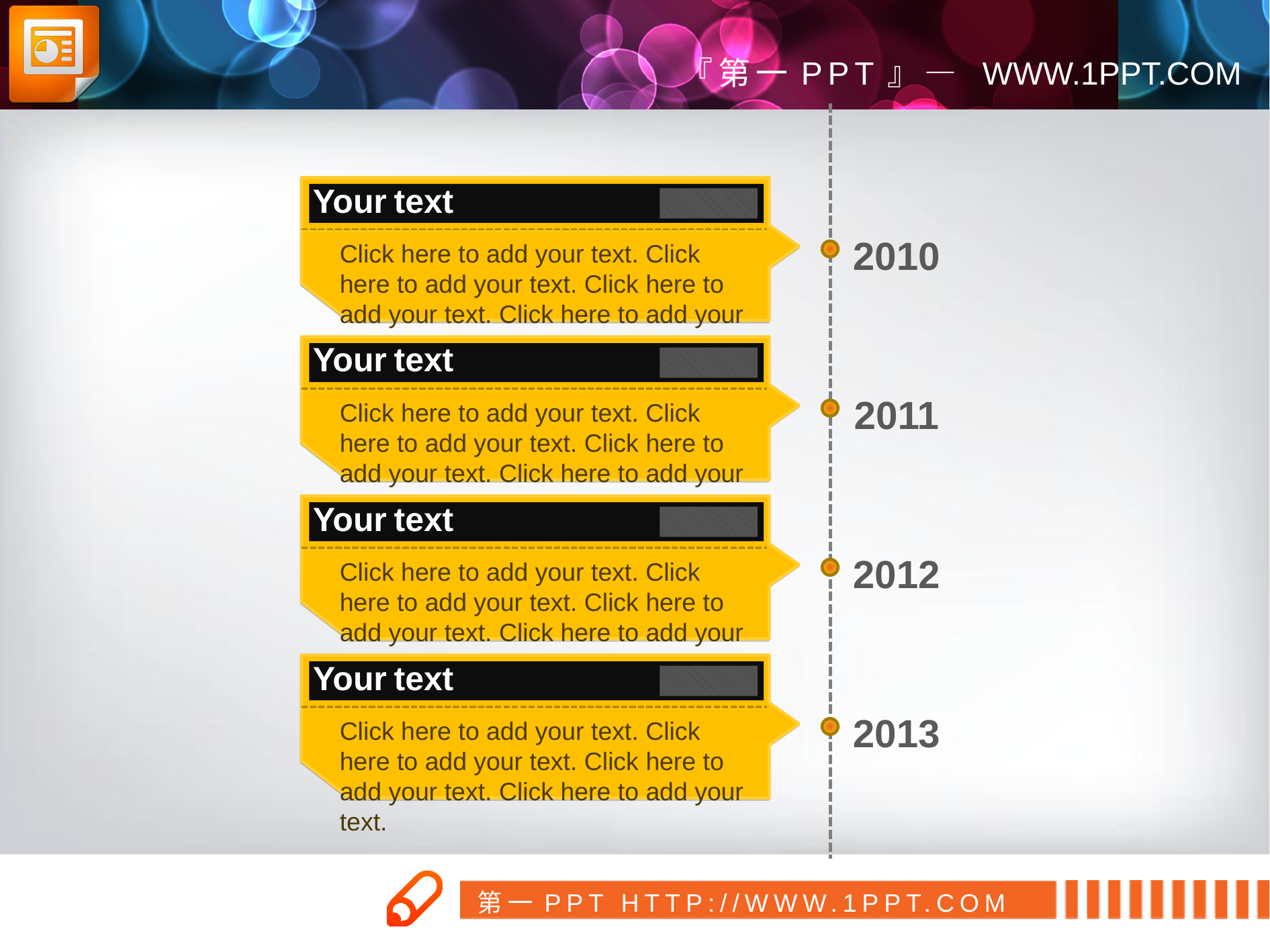

Your text
2010
Click here to add your text. Click here to add your text. Click here to add your text. Click here to add your text.

Your text
2011
Click here to add your text. Click here to add your text. Click here to add your text. Click here to add your text.

Your text
2012
Click here to add your text. Click here to add your text. Click here to add your text. Click here to add your text.

Your text
2013
Click here to add your text. Click here to add your text. Click here to add your text. Click here to add your text.